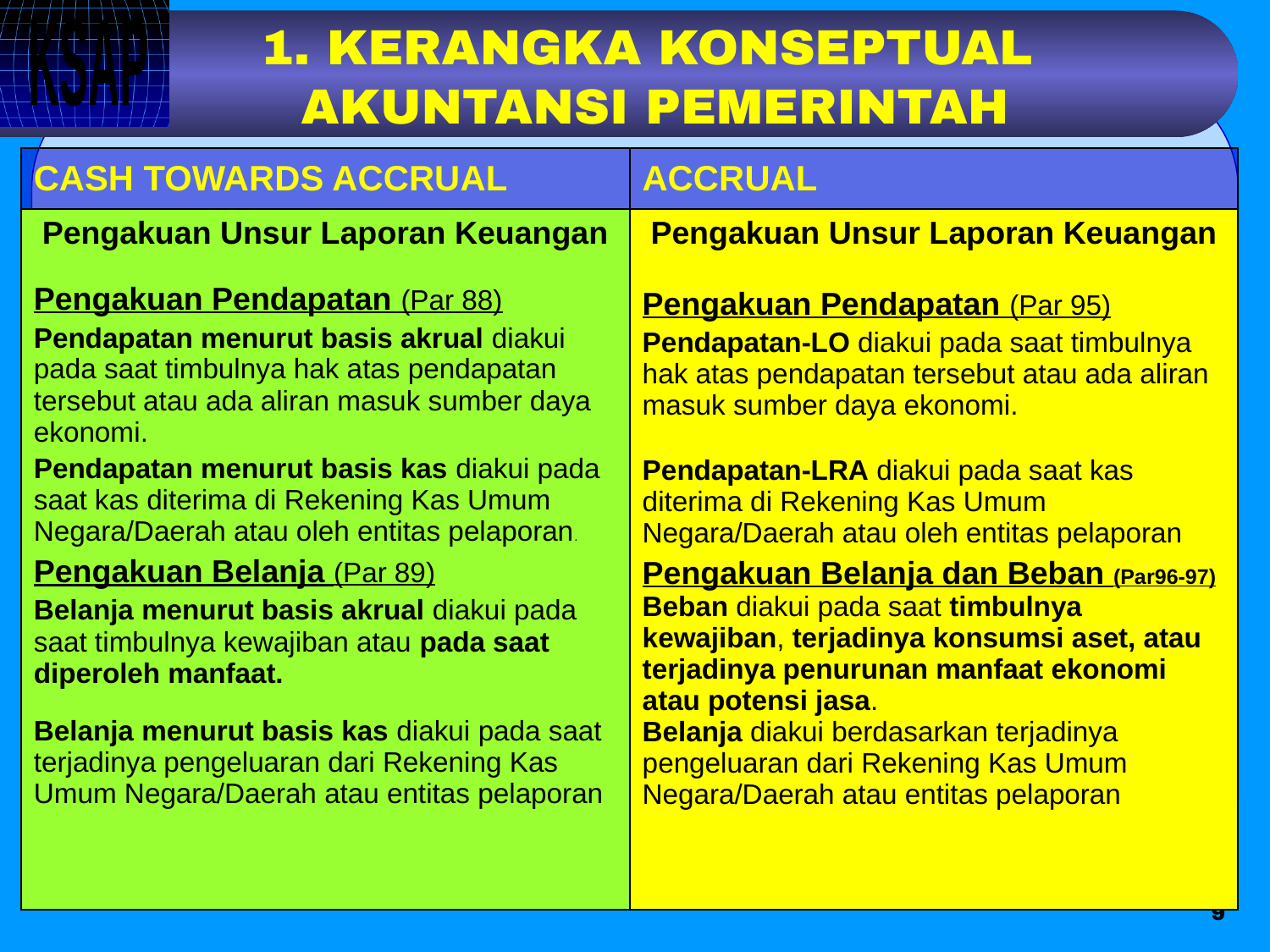

# 1. KERANGKA KONSEPTUAL AKUNTANSI PEMERINTAH
| CASH TOWARDS ACCRUAL | ACCRUAL |
| --- | --- |
| Pengakuan Unsur Laporan Keuangan Pengakuan Pendapatan (Par 88) Pendapatan menurut basis akrual diakui pada saat timbulnya hak atas pendapatan tersebut atau ada aliran masuk sumber daya ekonomi. Pendapatan menurut basis kas diakui pada saat kas diterima di Rekening Kas Umum Negara/Daerah atau oleh entitas pelaporan. Pengakuan Belanja (Par 89) Belanja menurut basis akrual diakui pada saat timbulnya kewajiban atau pada saat diperoleh manfaat. Belanja menurut basis kas diakui pada saat terjadinya pengeluaran dari Rekening Kas Umum Negara/Daerah atau entitas pelaporan | Pengakuan Unsur Laporan Keuangan Pengakuan Pendapatan (Par 95) Pendapatan-LO diakui pada saat timbulnya hak atas pendapatan tersebut atau ada aliran masuk sumber daya ekonomi. Pendapatan-LRA diakui pada saat kas diterima di Rekening Kas Umum Negara/Daerah atau oleh entitas pelaporan Pengakuan Belanja dan Beban (Par96-97) Beban diakui pada saat timbulnya kewajiban, terjadinya konsumsi aset, atau terjadinya penurunan manfaat ekonomi atau potensi jasa. Belanja diakui berdasarkan terjadinya pengeluaran dari Rekening Kas Umum Negara/Daerah atau entitas pelaporan |
9